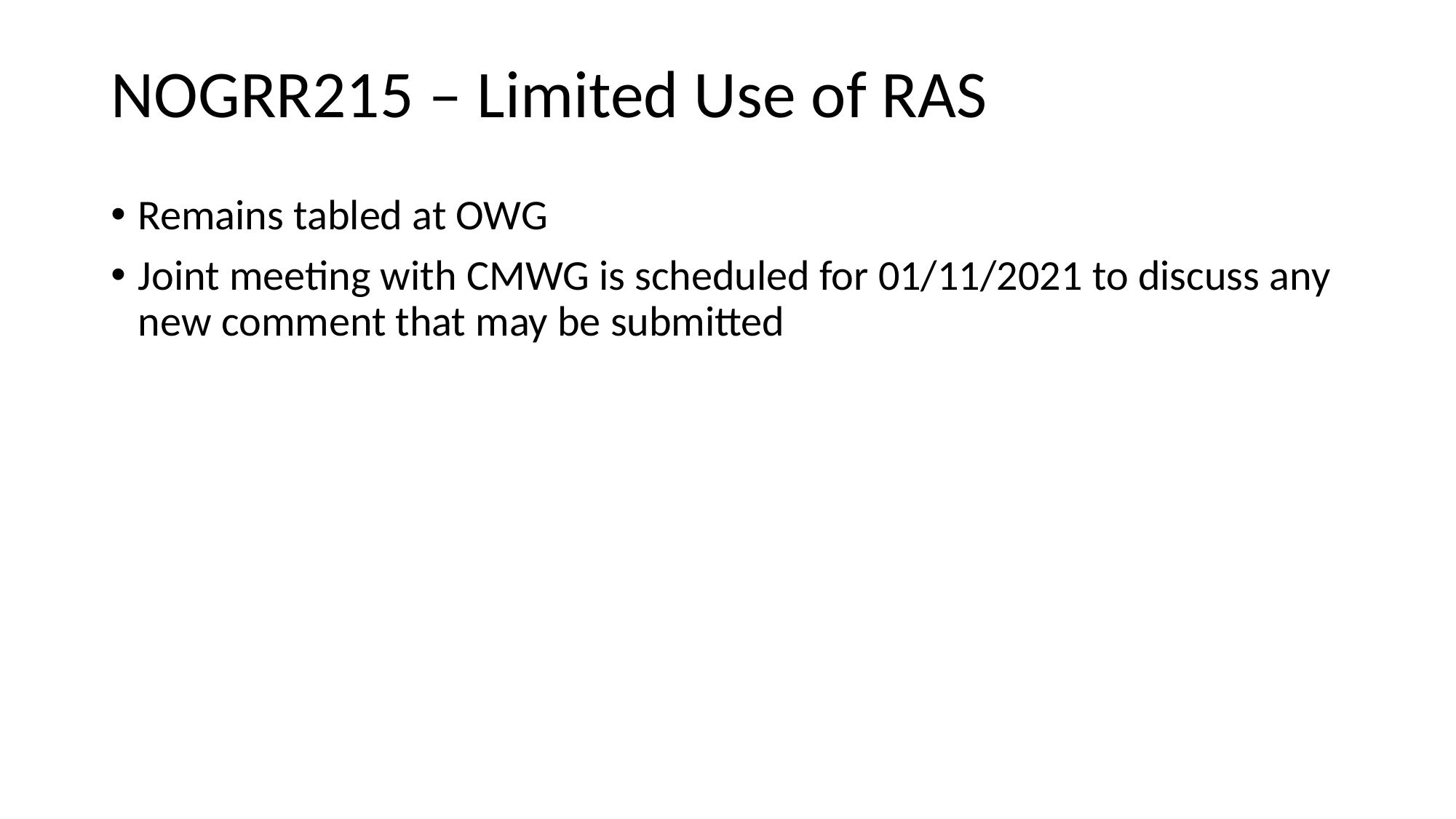

# NOGRR215 – Limited Use of RAS
Remains tabled at OWG
Joint meeting with CMWG is scheduled for 01/11/2021 to discuss any new comment that may be submitted